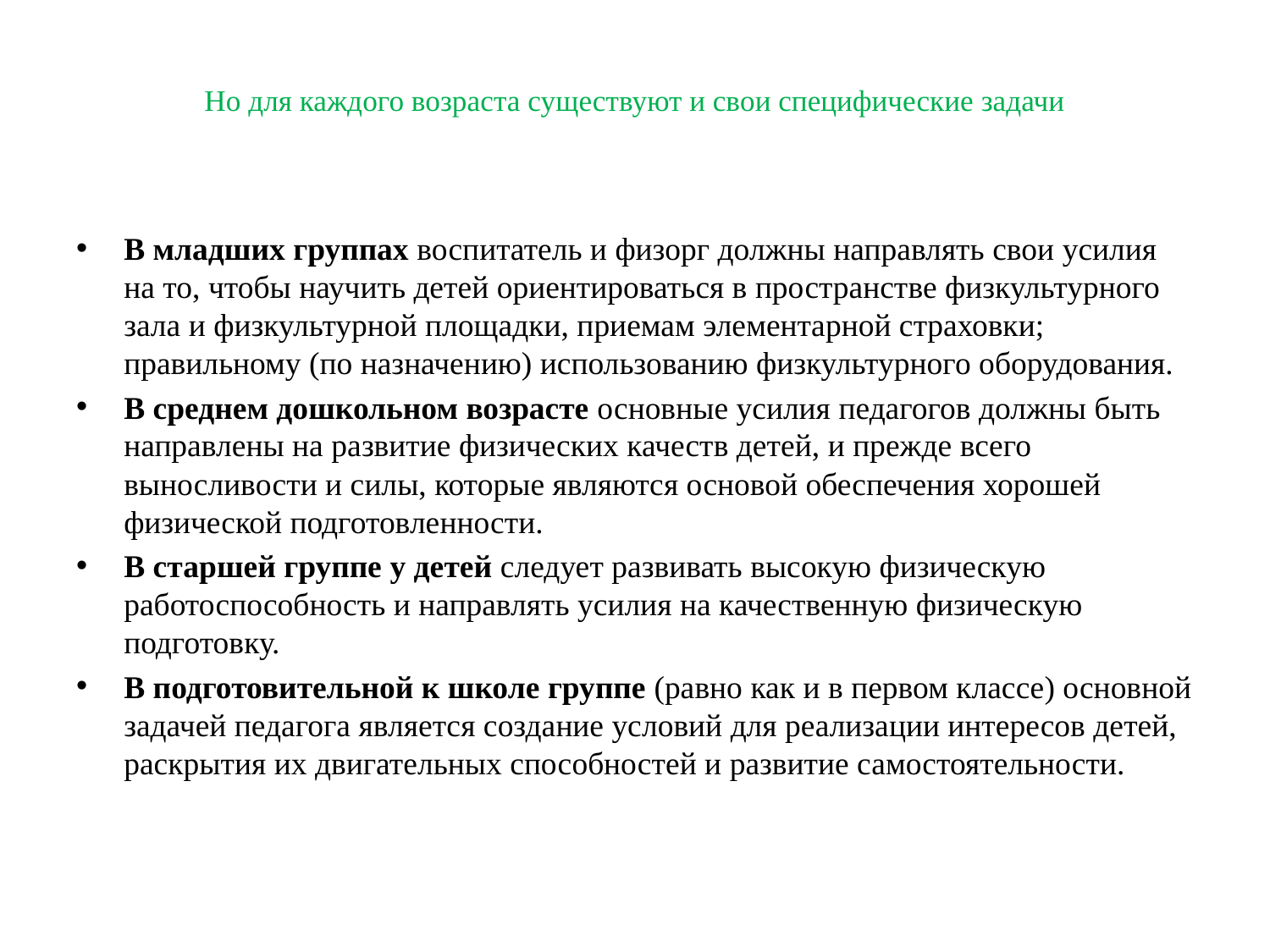

# Но для каждого возраста существуют и свои специфические задачи
В младших группах воспитатель и физорг должны направлять свои усилия на то, чтобы научить детей ориентироваться в пространстве физкультурного зала и физкультурной площадки, приемам элементарной страховки; правильному (по назначению) использованию физкультурного оборудования.
В среднем дошкольном возрасте основные усилия педагогов должны быть направлены на развитие физических качеств детей, и прежде всего выносливости и силы, которые являются основой обеспечения хорошей физической подготовленности.
В старшей группе у детей следует развивать высокую физическую работоспособность и направлять усилия на качественную физическую подготовку.
В подготовительной к школе группе (равно как и в первом классе) основной задачей педагога является создание условий для реализации интересов детей, раскрытия их двигательных способностей и развитие самостоятельности.